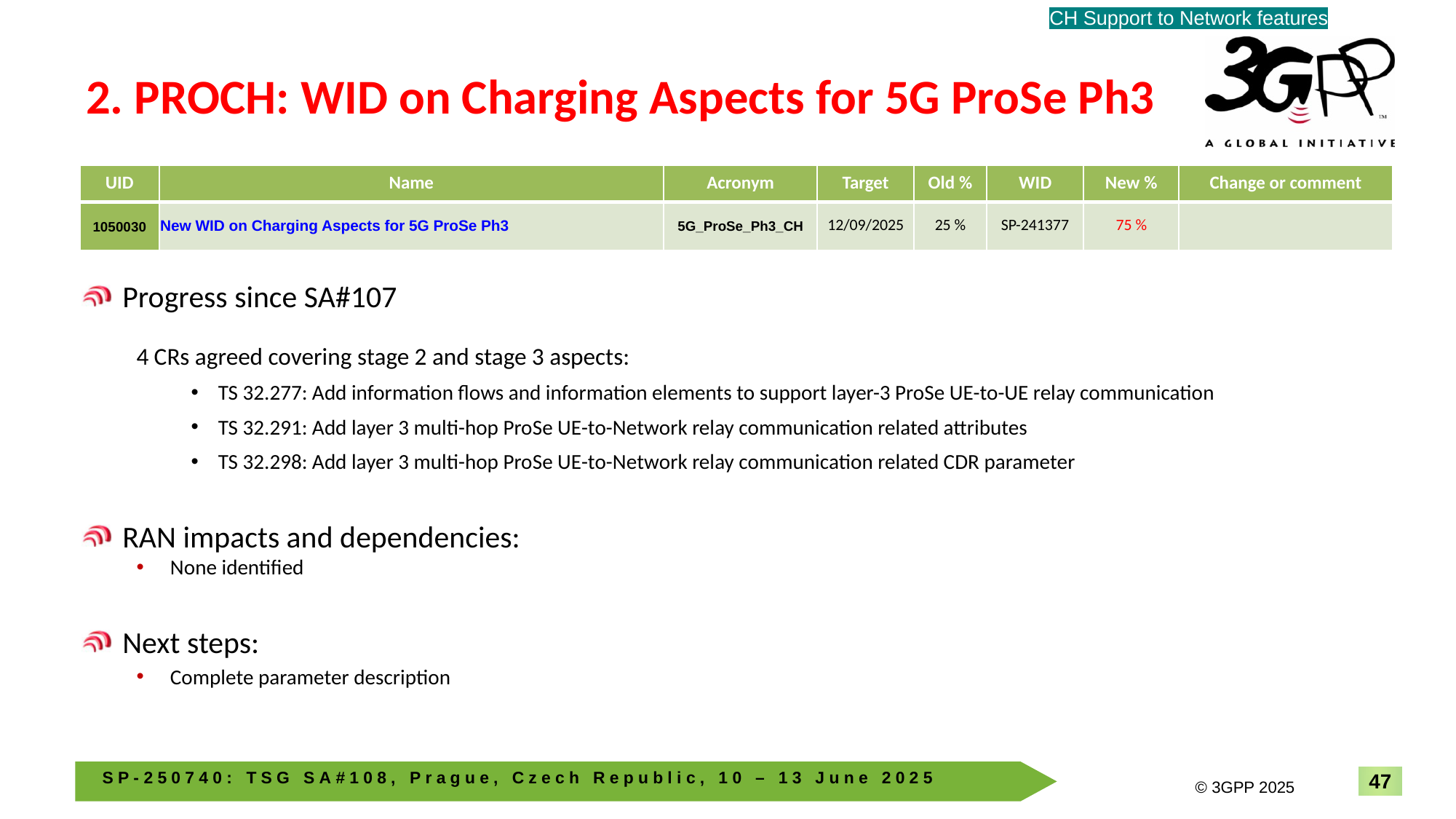

CH Support to Network features
# 2. PROCH: WID on Charging Aspects for 5G ProSe Ph3
| UID | Name | Acronym | Target | Old % | WID | New % | Change or comment |
| --- | --- | --- | --- | --- | --- | --- | --- |
| 1050030 | New WID on Charging Aspects for 5G ProSe Ph3 | 5G\_ProSe\_Ph3\_CH | 12/09/2025 | 25 % | SP-241377 | 75 % |  |
Progress since SA#107

4 CRs agreed covering stage 2 and stage 3 aspects:
TS 32.277: Add information flows and information elements to support layer-3 ProSe UE-to-UE relay communication
TS 32.291: Add layer 3 multi-hop ProSe UE-to-Network relay communication related attributes
TS 32.298: Add layer 3 multi-hop ProSe UE-to-Network relay communication related CDR parameter

RAN impacts and dependencies:
None identified

Next steps:
Complete parameter description